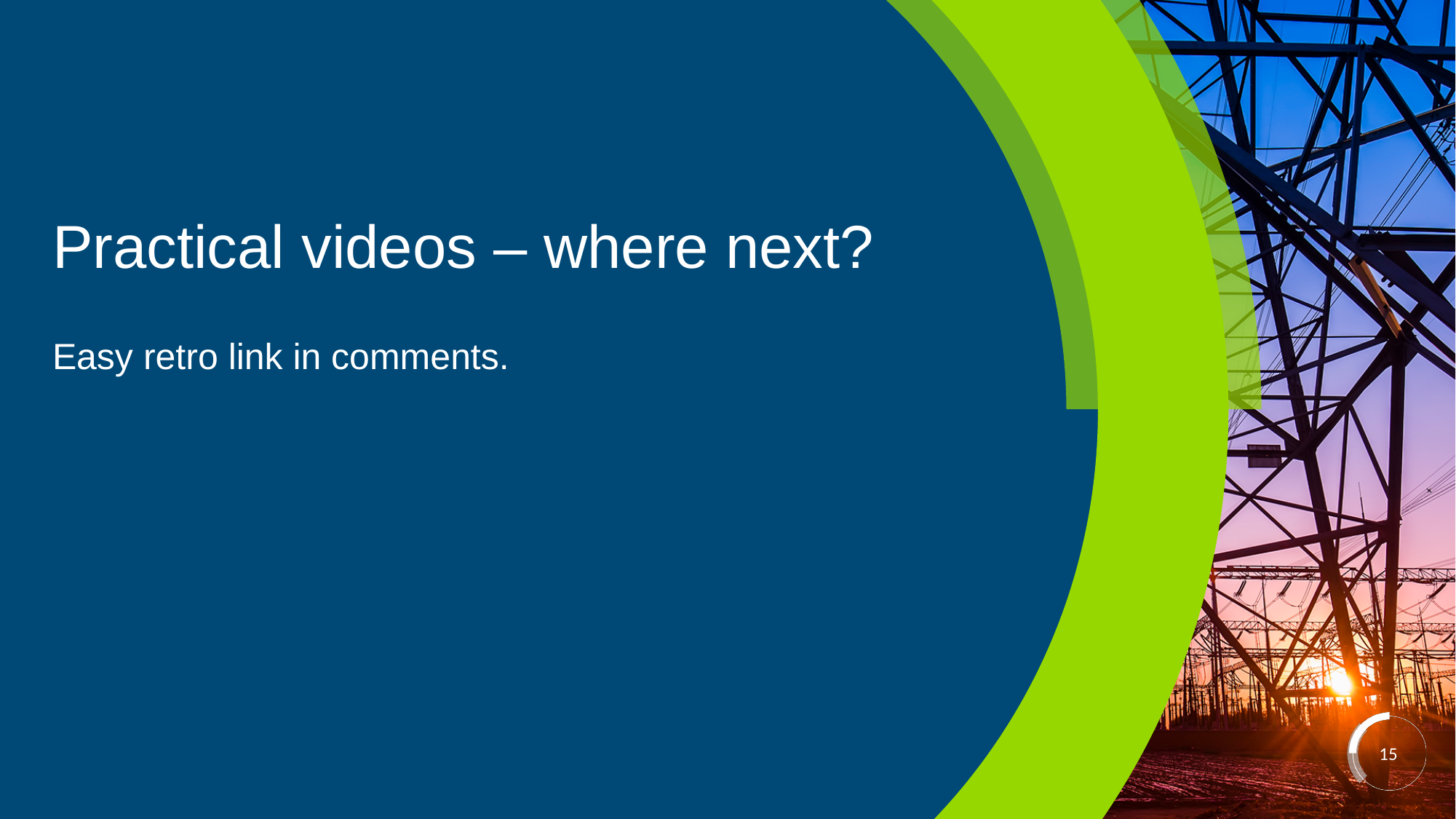

# Practical videos – where next?
Easy retro link in comments.

15